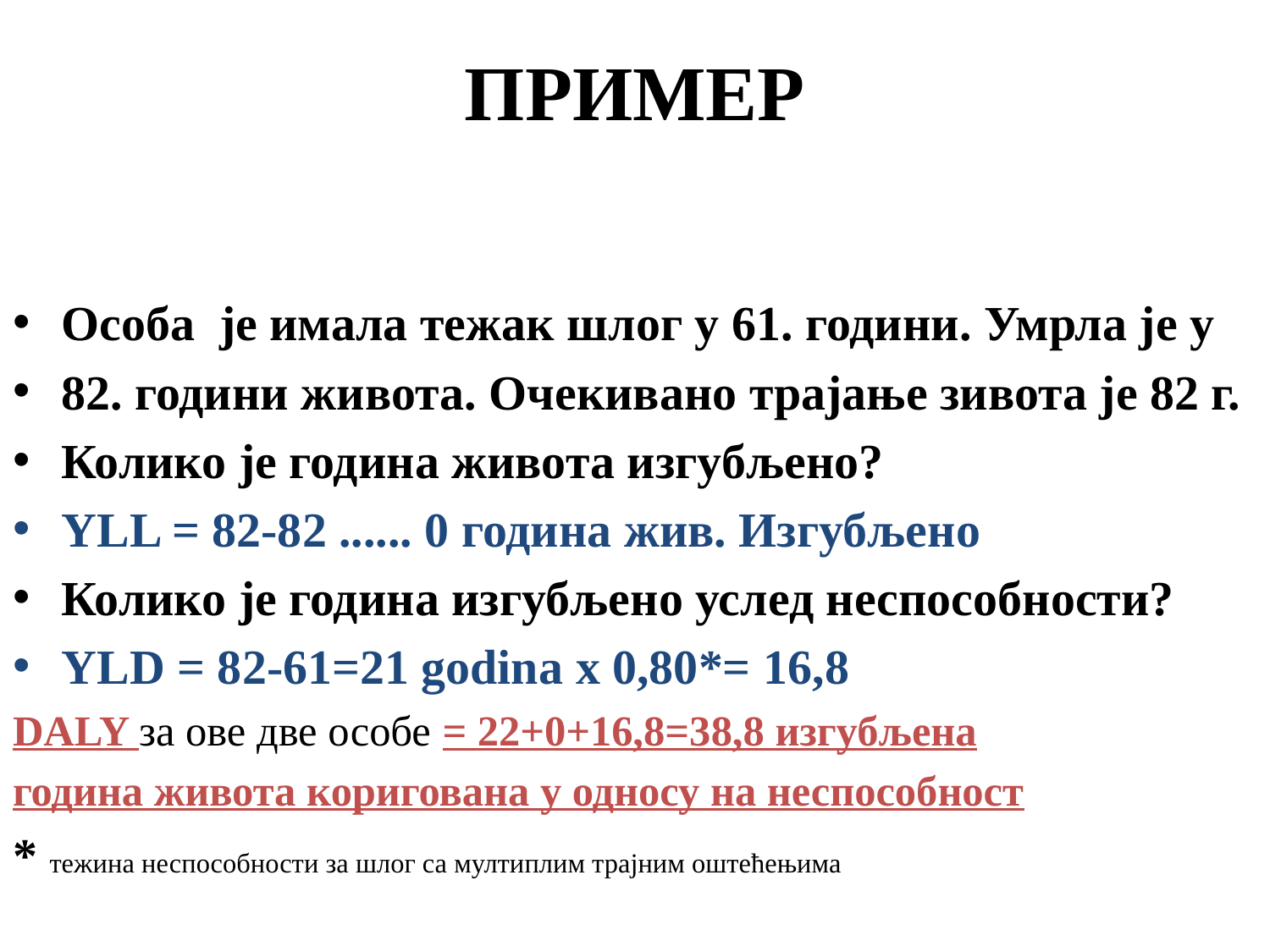

# ПРИМЕР

Особа  је имала тежак шлог у 61. години. Умрла је у
82. години живота. Очекивано трајање зивота је 82 г.
Колико је година живота изгубљено?
YLL = 82-82 ...... 0 година жив. Изгубљено
Колико је година изгубљено услед неспособности?
YLD = 82-61=21 godina x 0,80*= 16,8
DALY за ове две особе = 22+0+16,8=38,8 изгубљена
година живота коригована у односу на неспособност
* тежина неспособности за шлог са мултиплим трајним оштећењима